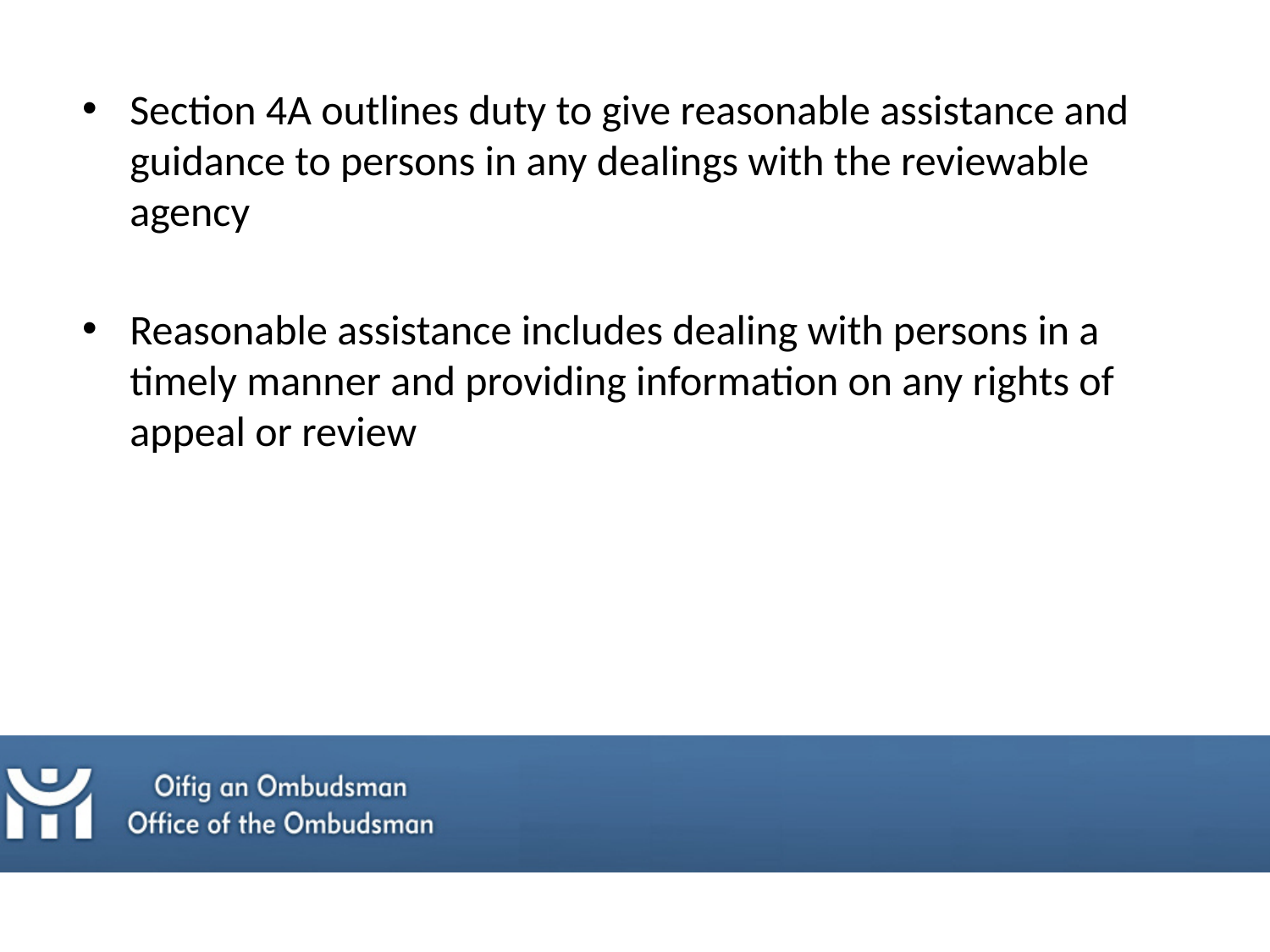

Section 4A outlines duty to give reasonable assistance and guidance to persons in any dealings with the reviewable agency

Reasonable assistance includes dealing with persons in a timely manner and providing information on any rights of appeal or review